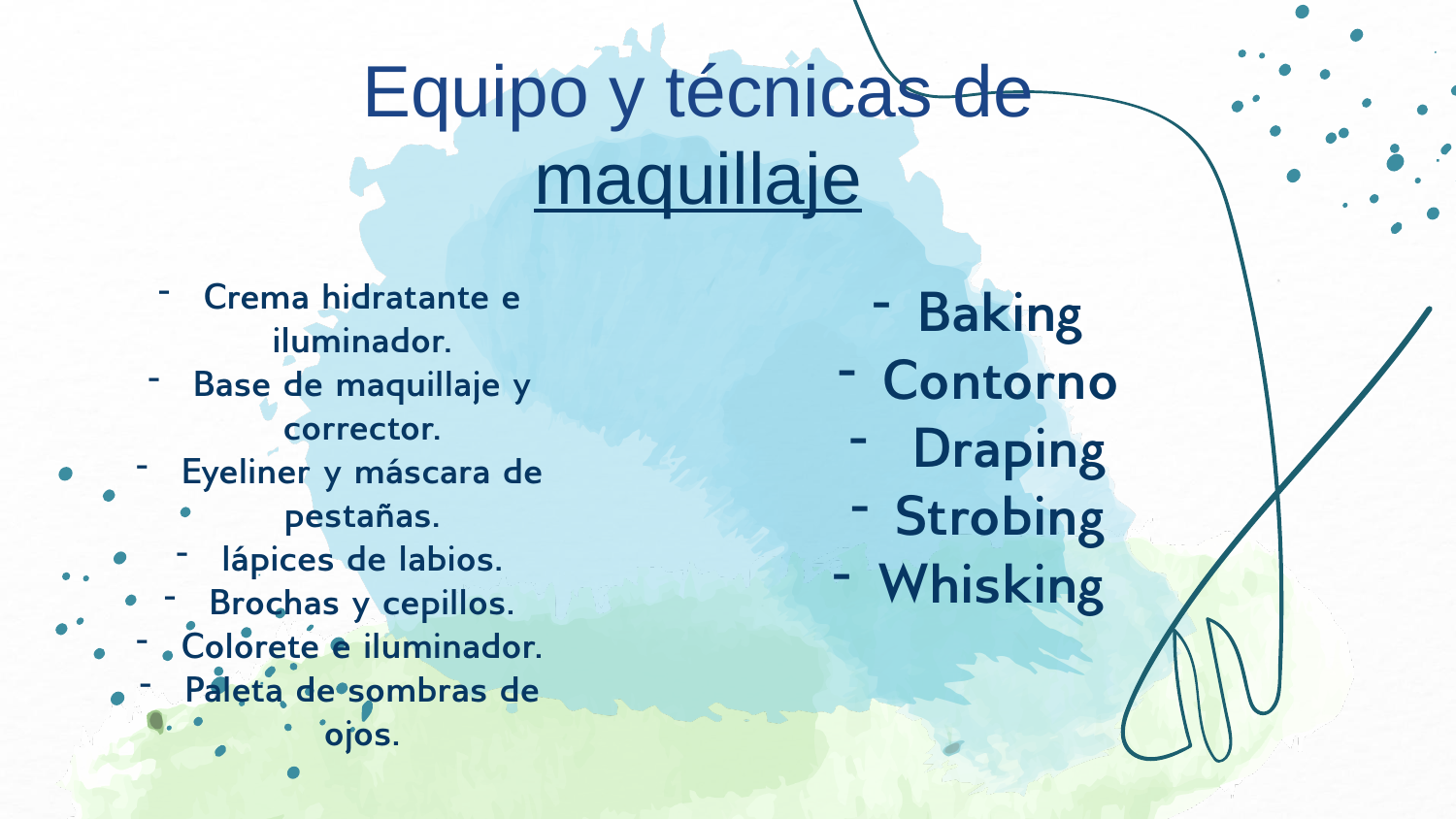

# Equipo y técnicas de maquillaje
Baking
Contorno
 Draping
Strobing
Whisking
Crema hidratante e iluminador.
Base de maquillaje y corrector.
Eyeliner y máscara de pestañas.
lápices de labios.
Brochas y cepillos.
Colorete e iluminador.
Paleta de sombras de ojos.